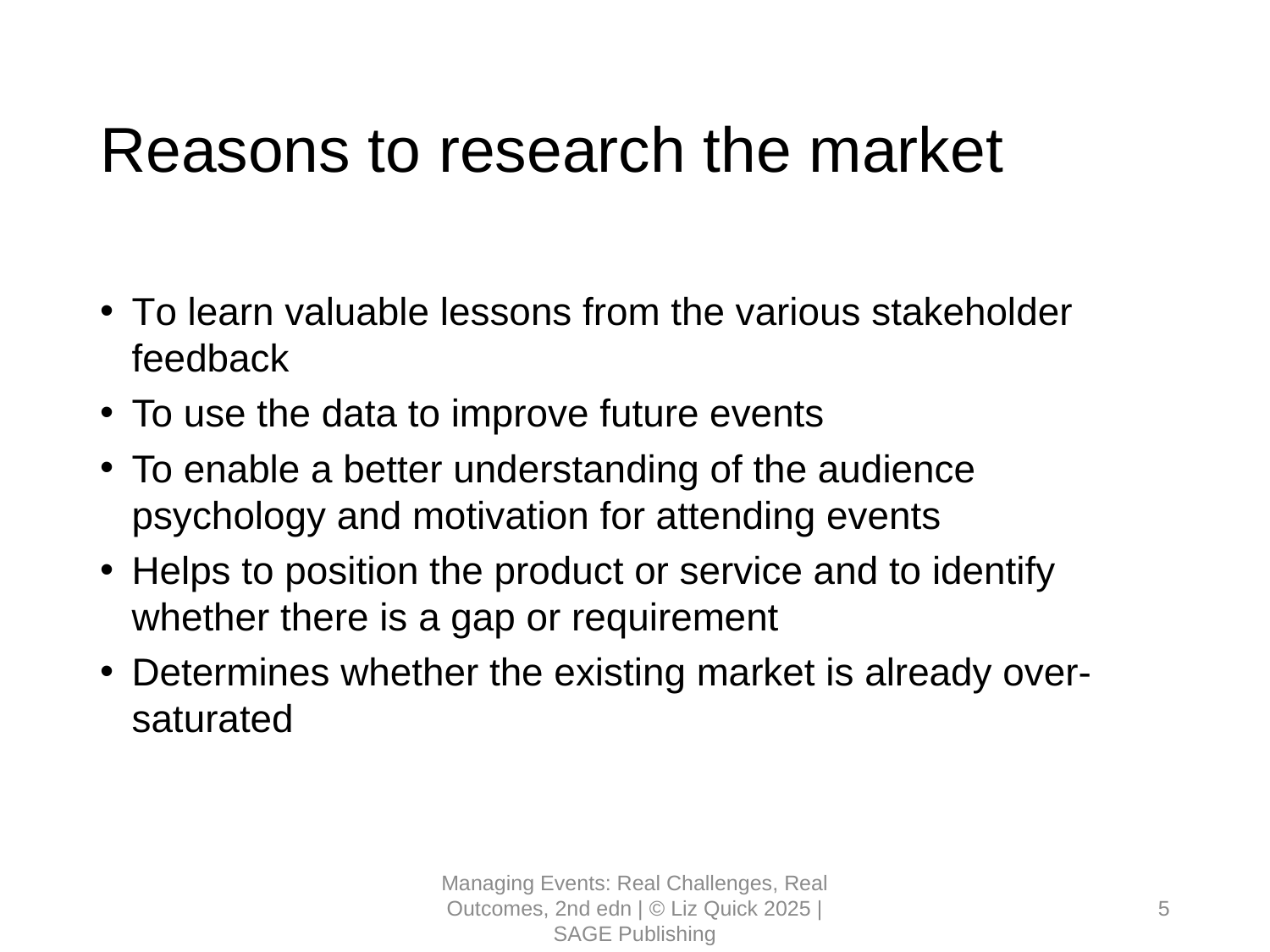

# Reasons to research the market
To learn valuable lessons from the various stakeholder feedback
To use the data to improve future events
To enable a better understanding of the audience psychology and motivation for attending events
Helps to position the product or service and to identify whether there is a gap or requirement
Determines whether the existing market is already over-saturated
Managing Events: Real Challenges, Real Outcomes, 2nd edn | © Liz Quick 2025 | SAGE Publishing
5